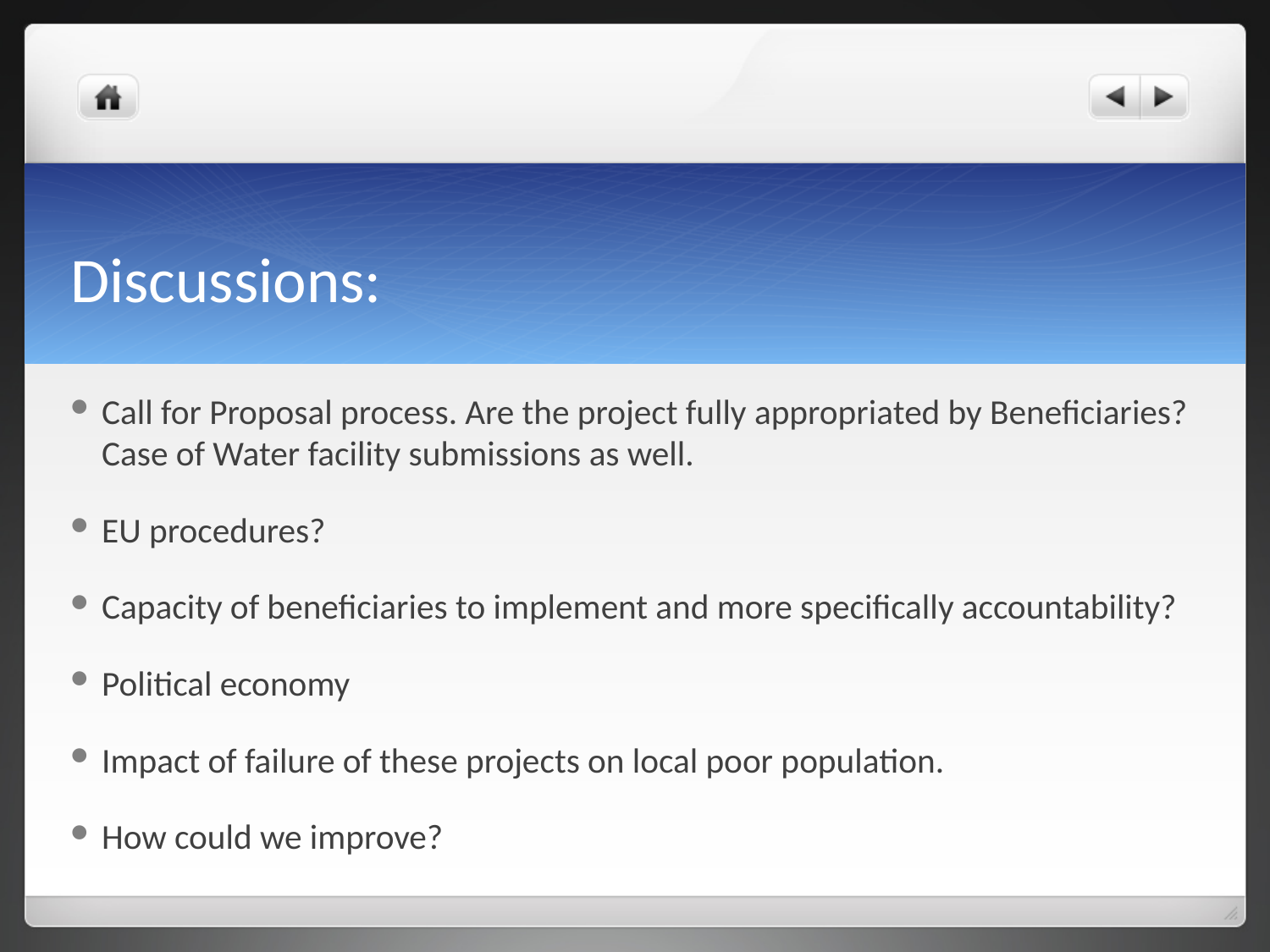

# Discussions:
Call for Proposal process. Are the project fully appropriated by Beneficiaries? Case of Water facility submissions as well.
EU procedures?
Capacity of beneficiaries to implement and more specifically accountability?
Political economy
Impact of failure of these projects on local poor population.
How could we improve?